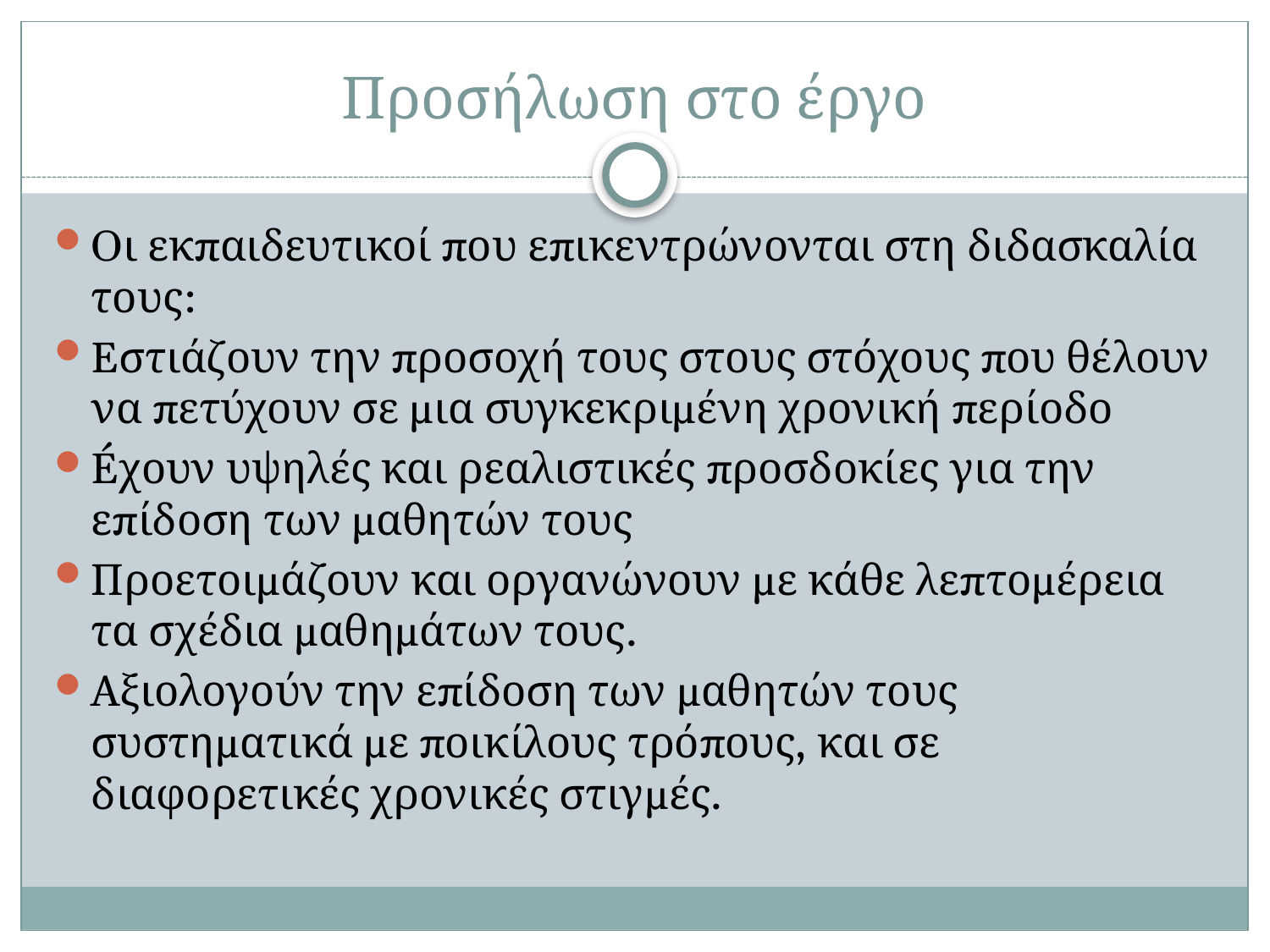

# Προσήλωση στο έργο
Oι εκπαιδευτικοί που επικεντρώνονται στη διδασκαλία τους:
Εστιάζουν την προσοχή τους στους στόχους που θέλουν να πετύχουν σε μια συγκεκριμένη χρονική περίοδο
Έχουν υψηλές και ρεαλιστικές προσδοκίες για την επίδοση των μαθητών τους
Προετοιμάζουν και οργανώνουν με κάθε λεπτομέρεια τα σχέδια μαθημάτων τους.
Αξιολογούν την επίδοση των μαθητών τους συστηματικά με ποικίλους τρόπους, και σε διαφορετικές χρονικές στιγμές.